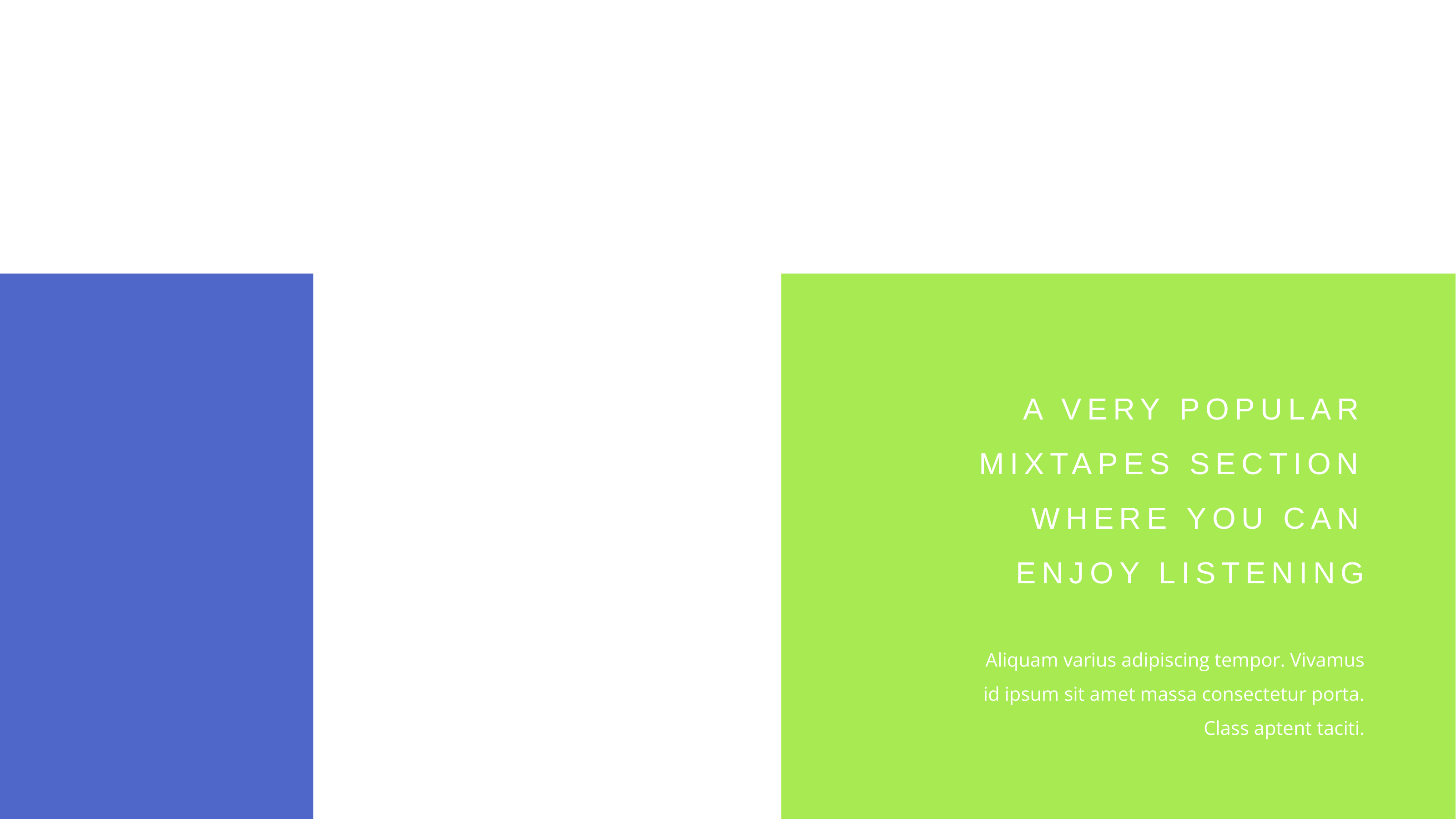

A VERY POPULAR MIXTAPES SECTION WHERE YOU CAN ENJOY LISTENING
Aliquam varius adipiscing tempor. Vivamus id ipsum sit amet massa consectetur porta. Class aptent taciti.